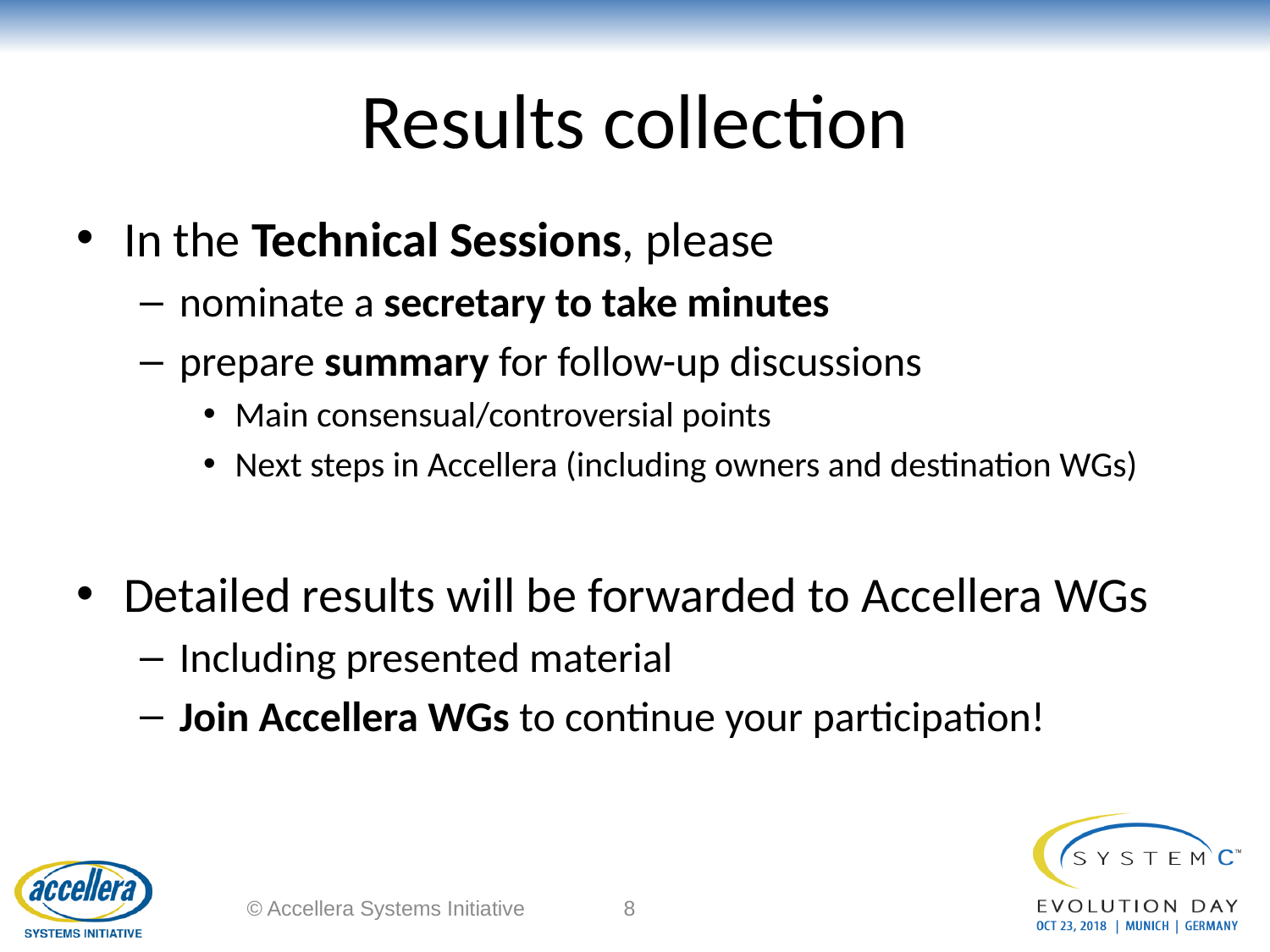

# Results collection
In the Technical Sessions, please
nominate a secretary to take minutes
prepare summary for follow-up discussions
Main consensual/controversial points
Next steps in Accellera (including owners and destination WGs)

Detailed results will be forwarded to Accellera WGs
Including presented material
Join Accellera WGs to continue your participation!
© Accellera Systems Initiative
8